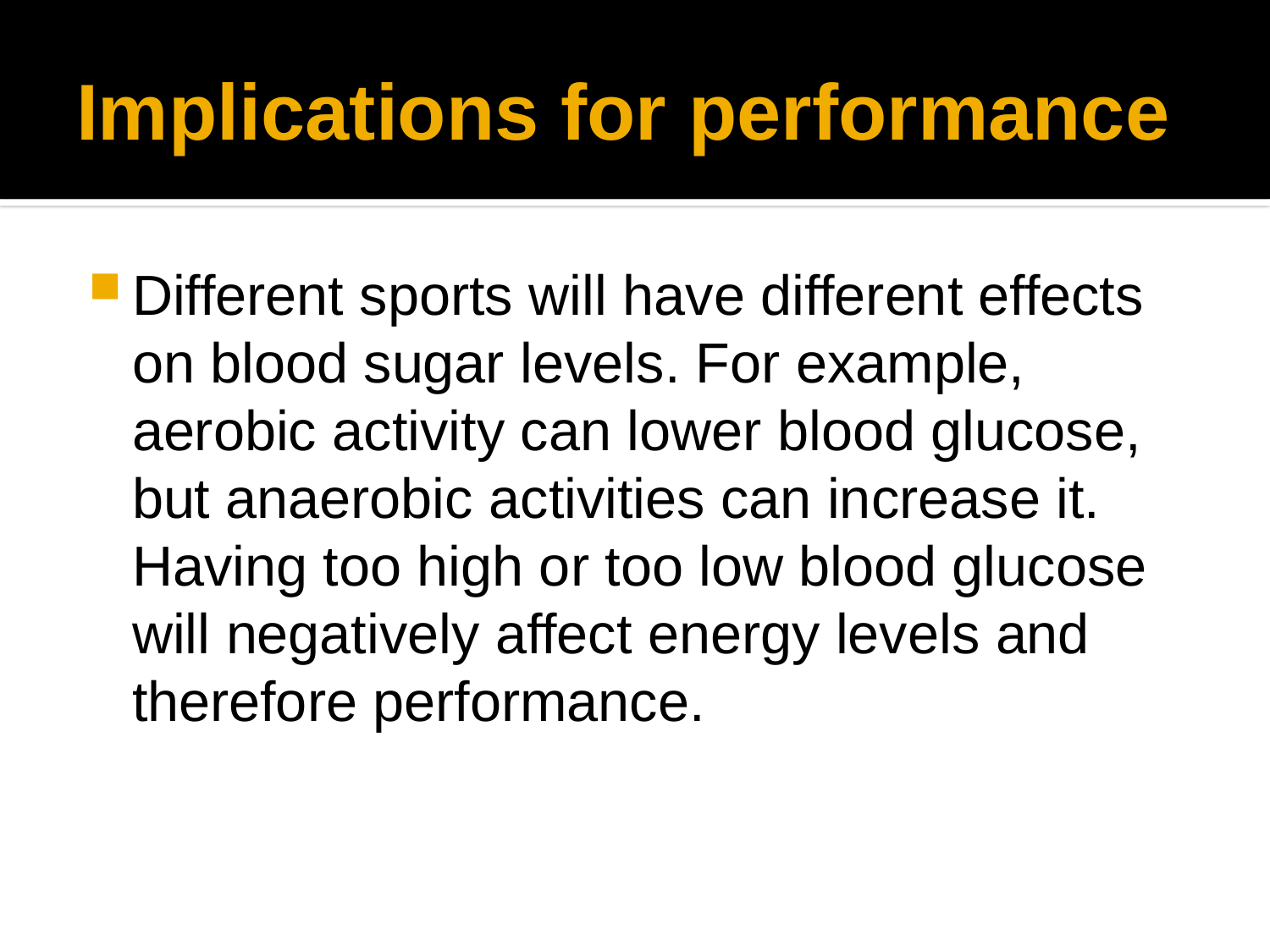

# Implications for performance
Different sports will have different effects on blood sugar levels. For example, aerobic activity can lower blood glucose, but anaerobic activities can increase it. Having too high or too low blood glucose will negatively affect energy levels and therefore performance.